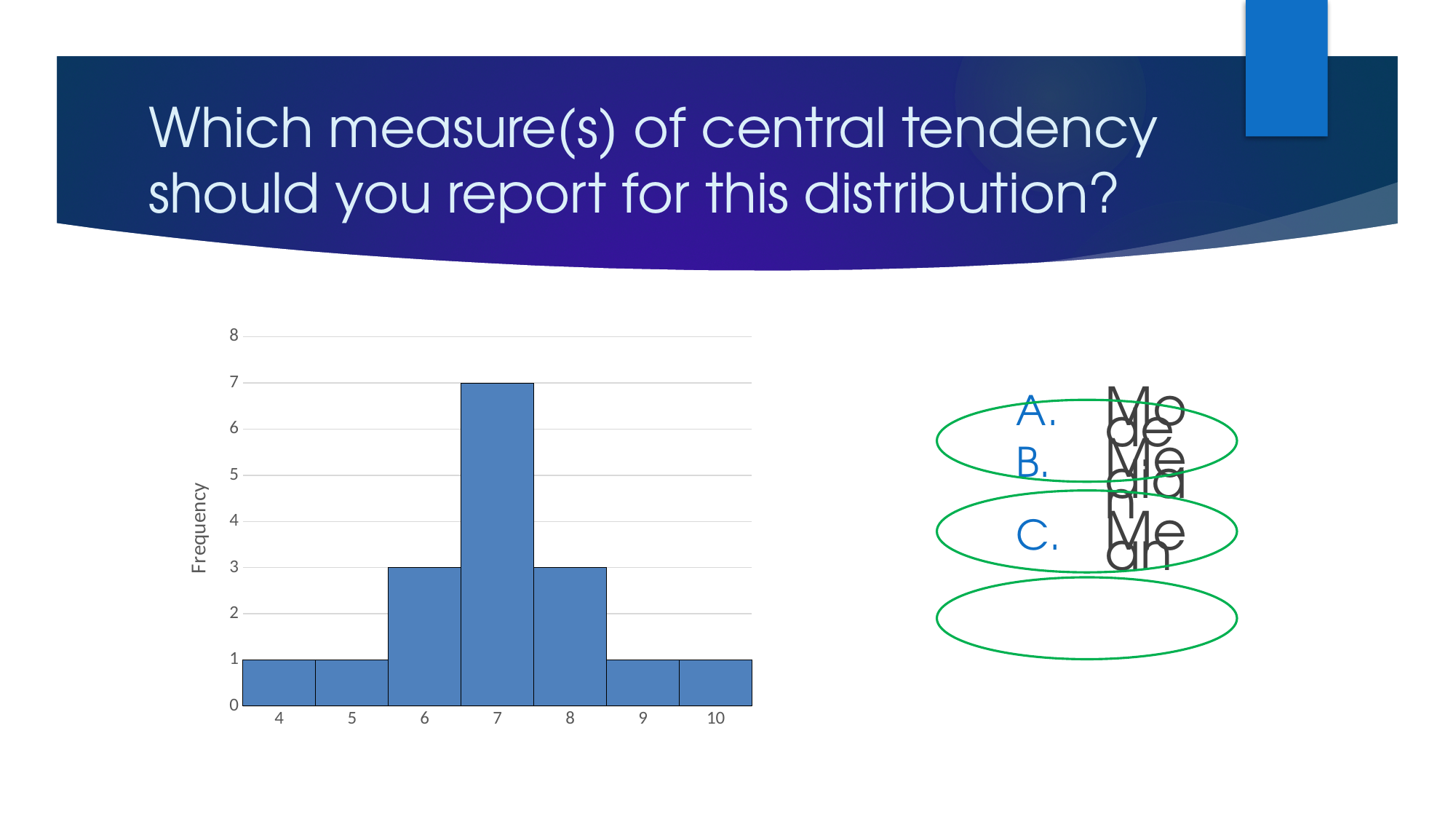

# Which measure(s) of central tendency should you report for this distribution?

### Chart

| Category |  |
|---|---|
| 4 | 1.0 |
| 5 | 1.0 |
| 6 | 3.0 |
| 7 | 7.0 |
| 8 | 3.0 |
| 9 | 1.0 |
| 10 | 1.0 |
Mode
Median
Mean